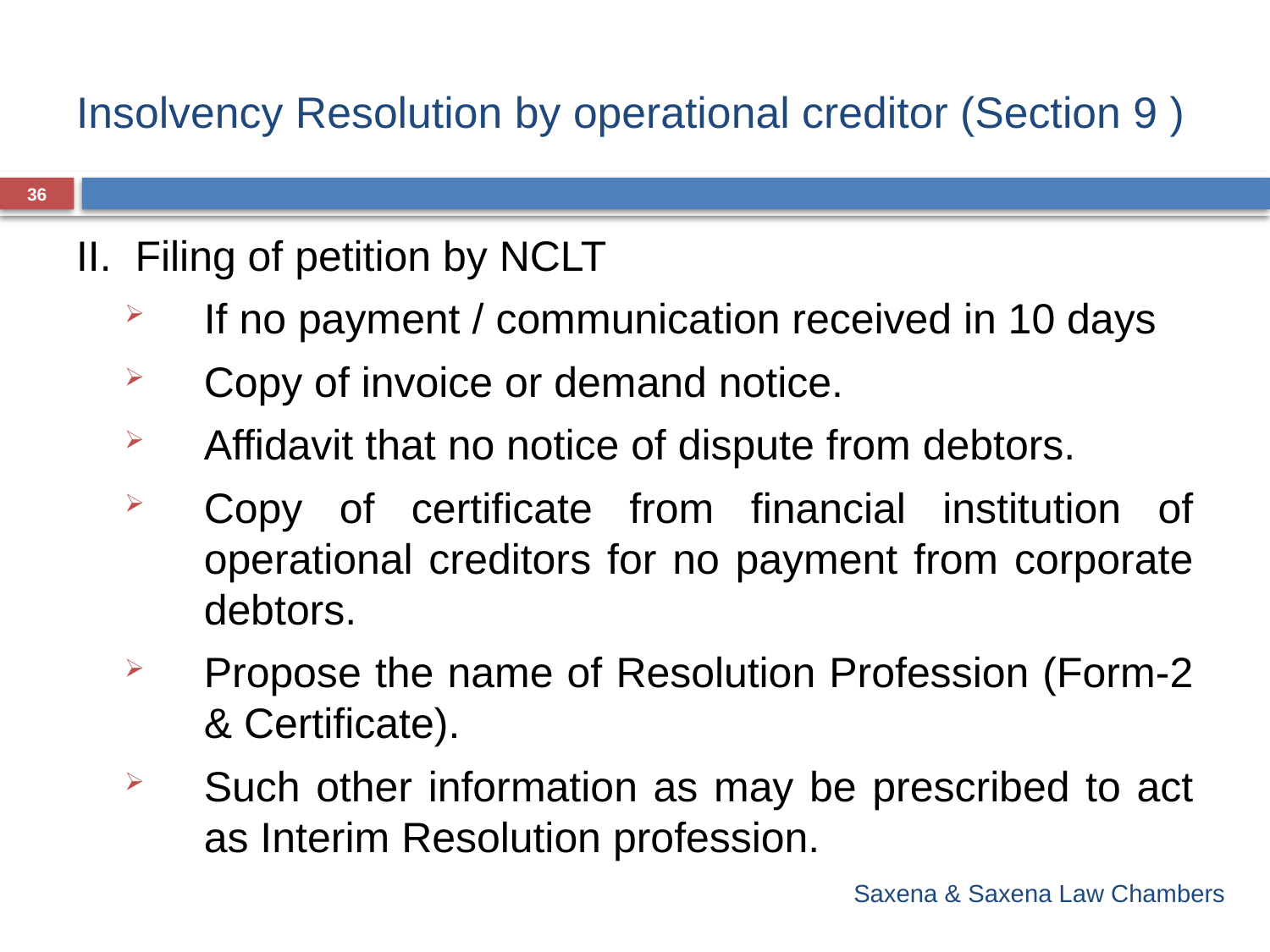

# Insolvency Resolution by operational creditor (Section 9 )
36
II.  Filing of petition by NCLT
If no payment / communication received in 10 days
Copy of invoice or demand notice.
Affidavit that no notice of dispute from debtors.
Copy of certificate from financial institution of operational creditors for no payment from corporate debtors.
Propose the name of Resolution Profession (Form-2 & Certificate).
Such other information as may be prescribed to act as Interim Resolution profession.

Saxena & Saxena Law Chambers